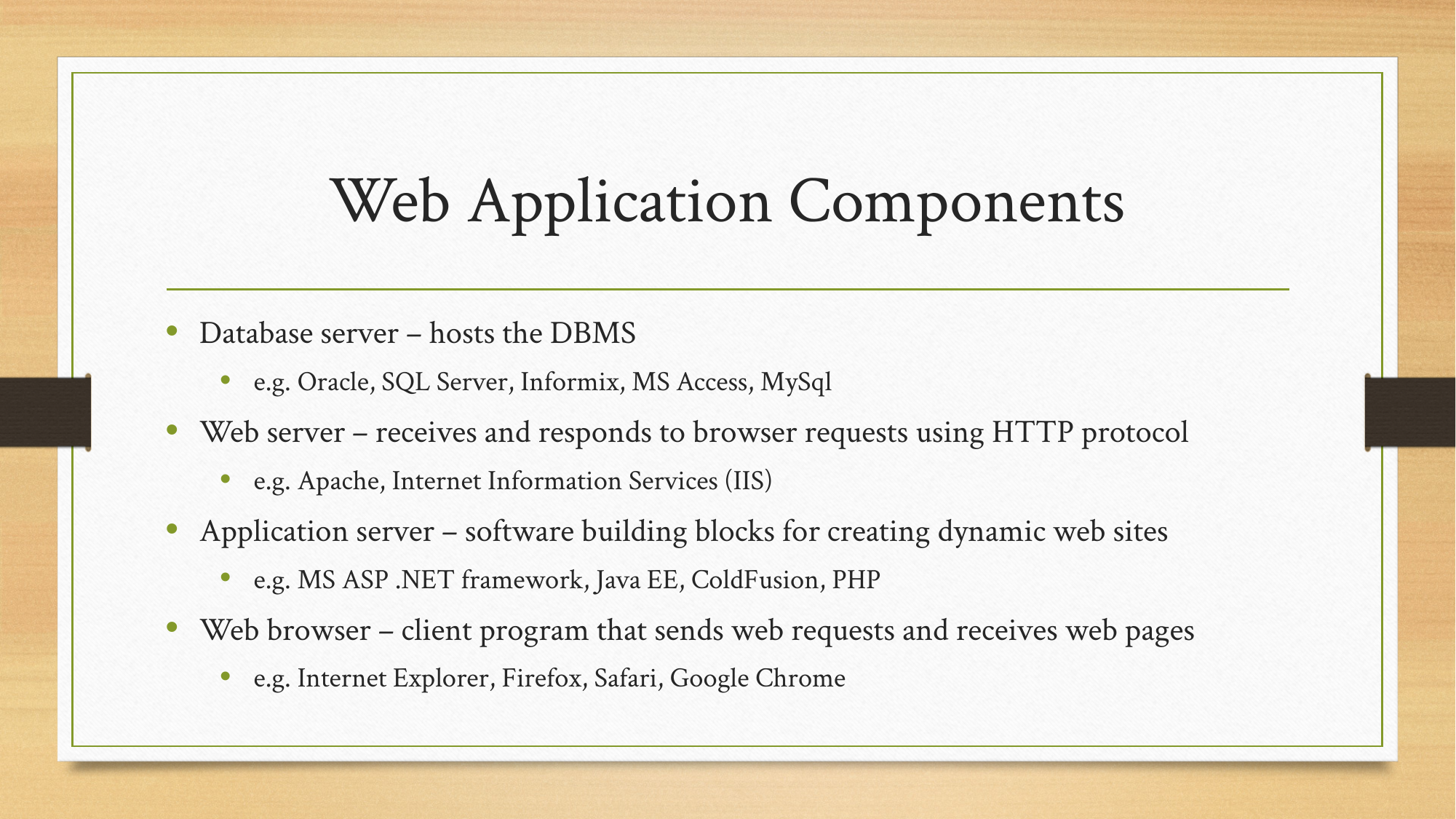

# Web Application Components
Database server – hosts the DBMS
e.g. Oracle, SQL Server, Informix, MS Access, MySql
Web server – receives and responds to browser requests using HTTP protocol
e.g. Apache, Internet Information Services (IIS)
Application server – software building blocks for creating dynamic web sites
e.g. MS ASP .NET framework, Java EE, ColdFusion, PHP
Web browser – client program that sends web requests and receives web pages
e.g. Internet Explorer, Firefox, Safari, Google Chrome